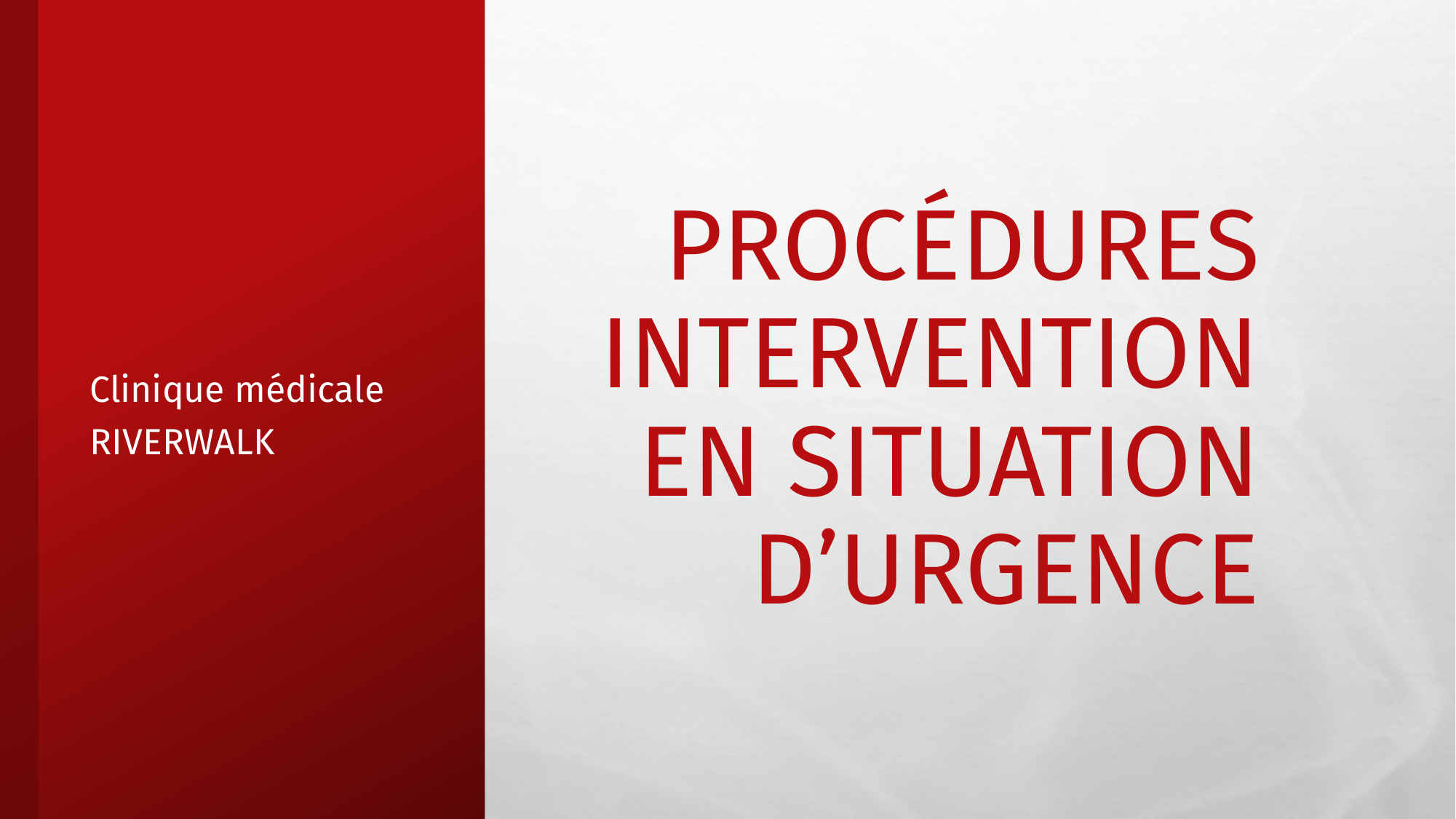

Clinique médicale Riverwalk
# Procédures Intervention en Situation d’Urgence